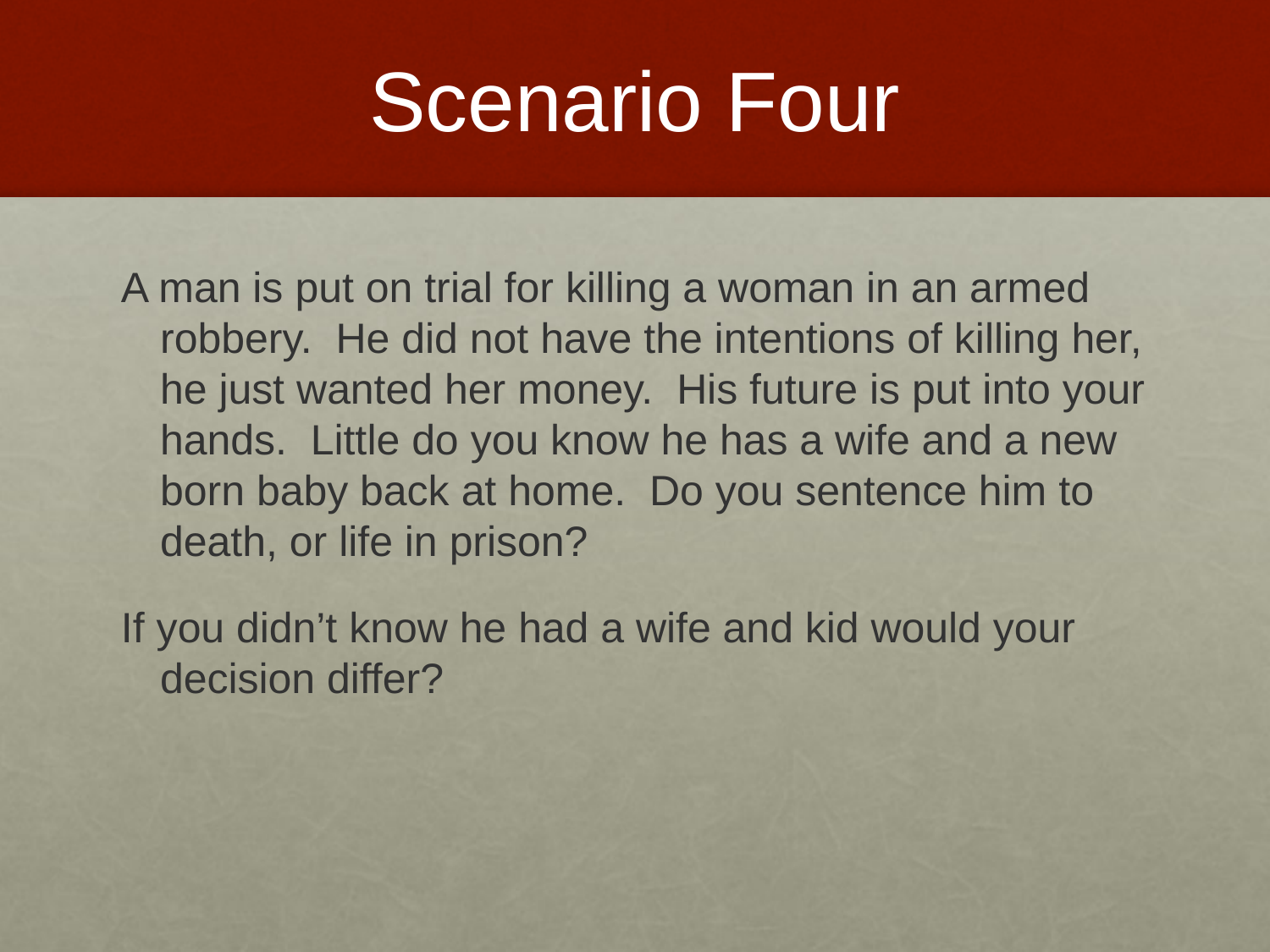

# Scenario Four
A man is put on trial for killing a woman in an armed robbery.  He did not have the intentions of killing her, he just wanted her money.  His future is put into your hands.  Little do you know he has a wife and a new born baby back at home.  Do you sentence him to death, or life in prison?
If you didn’t know he had a wife and kid would your decision differ?